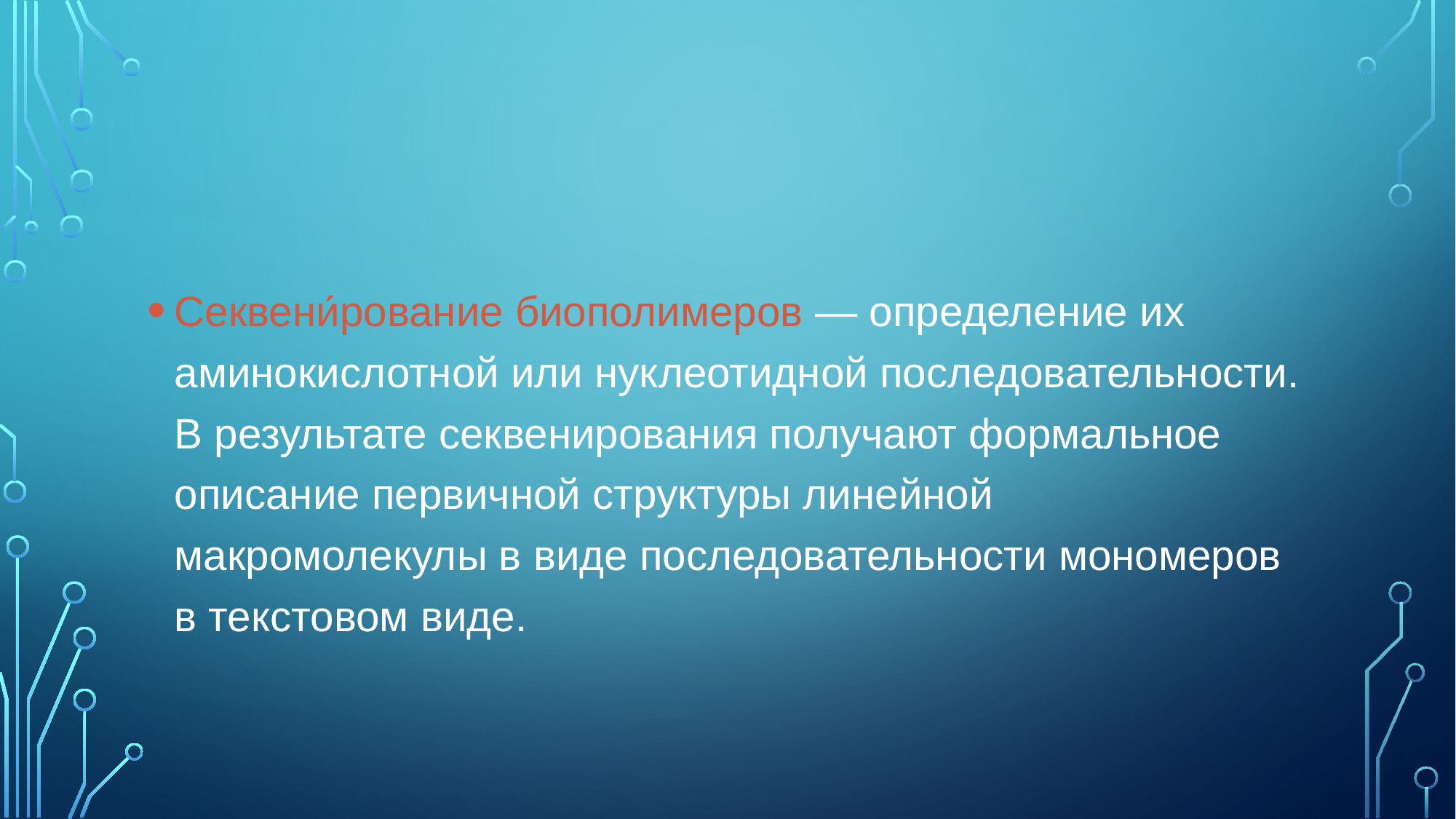

#
Секвени́рование биополимеров — определение их аминокислотной или нуклеотидной последовательности. В результате секвенирования получают формальное описание первичной структуры линейной макромолекулы в виде последовательности мономеров в текстовом виде.